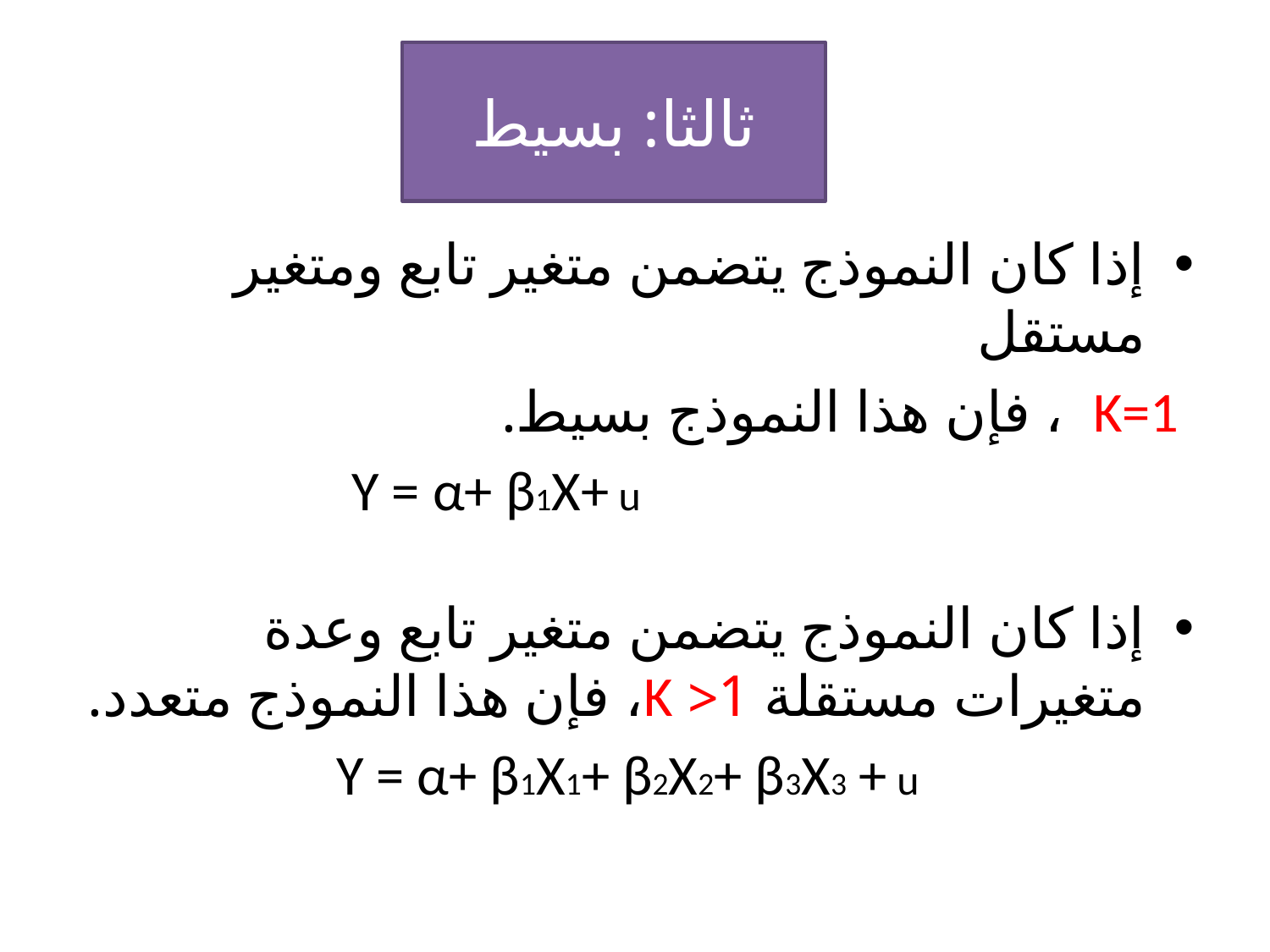

# ثالثا: بسيط
إذا كان النموذج يتضمن متغير تابع ومتغير مستقل
 K=1  ، فإن هذا النموذج بسيط.
                   Y = α+ β1X+ u

إذا كان النموذج يتضمن متغير تابع وعدة متغيرات مستقلة 1< K، فإن هذا النموذج متعدد.
 Y = α+ β1X1+ β2X2+ β3X3 + u